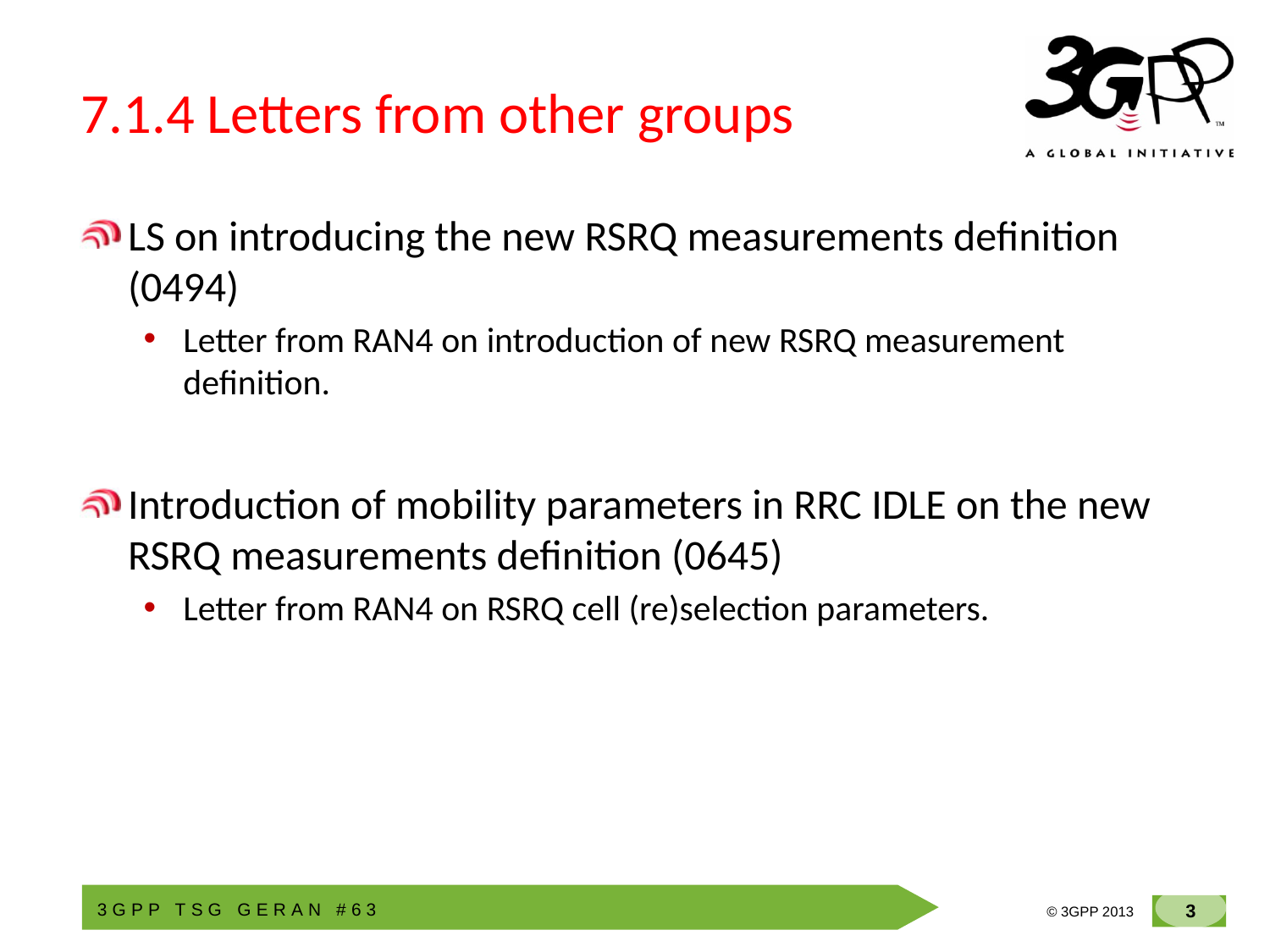

# 7.1.4 Letters from other groups
LS on introducing the new RSRQ measurements definition (0494)
Letter from RAN4 on introduction of new RSRQ measurement definition.

Introduction of mobility parameters in RRC IDLE on the new RSRQ measurements definition (0645)
Letter from RAN4 on RSRQ cell (re)selection parameters.